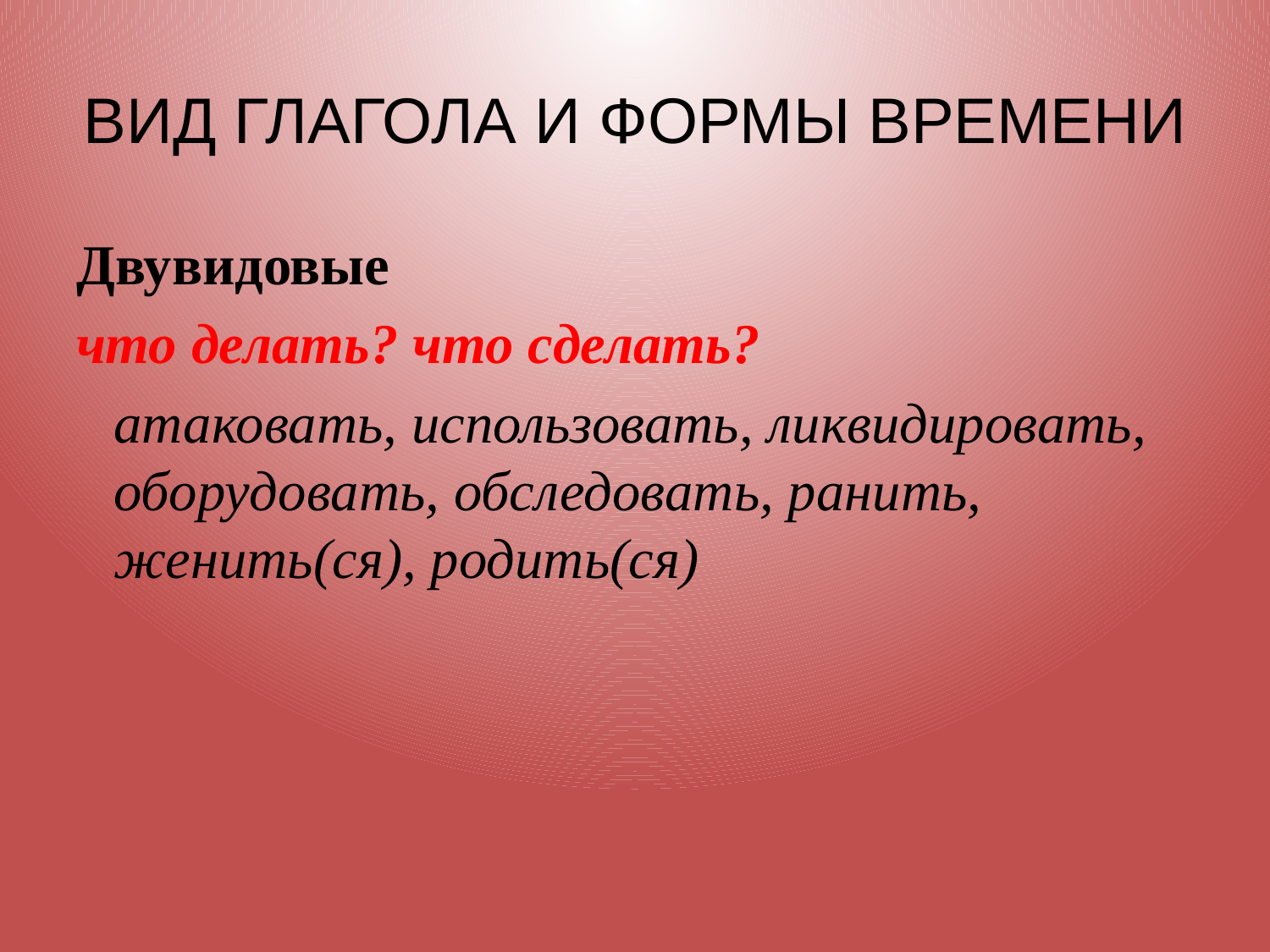

# ВИД ГЛАГОЛА И ФОРМЫ ВРЕМЕНИ
Двувидовые
что делать? что сделать?
атаковать, использовать, ликвидировать, оборудовать, обследовать, ранить, женить(ся), родить(ся)